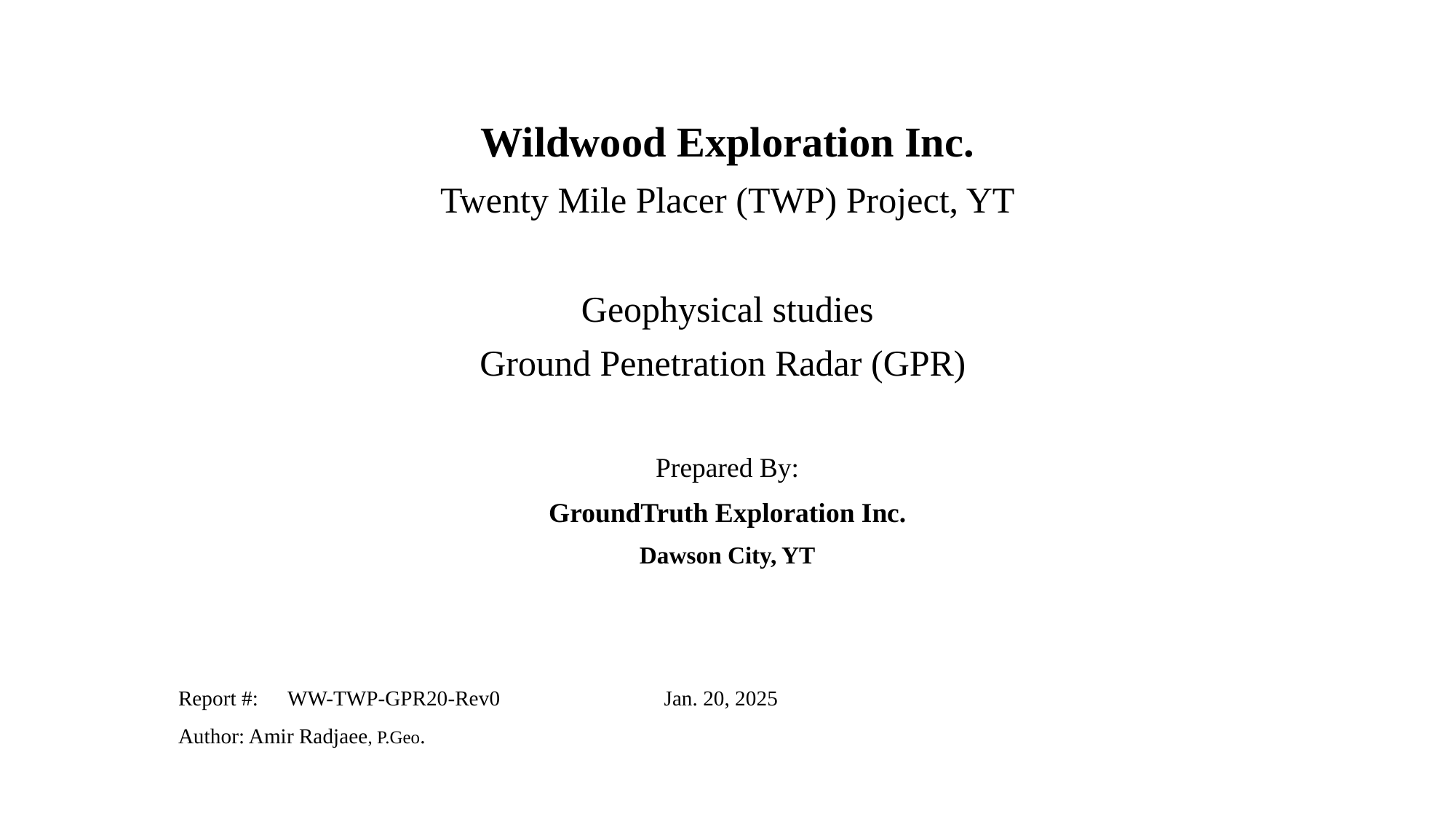

Wildwood Exploration Inc.
Twenty Mile Placer (TWP) Project, YT

Geophysical studies
Ground Penetration Radar (GPR)

Prepared By:
GroundTruth Exploration Inc.
Dawson City, YT

Report #:	WW-TWP-GPR20-Rev0	                              Jan. 20, 2025
Author: Amir Radjaee, P.Geo.